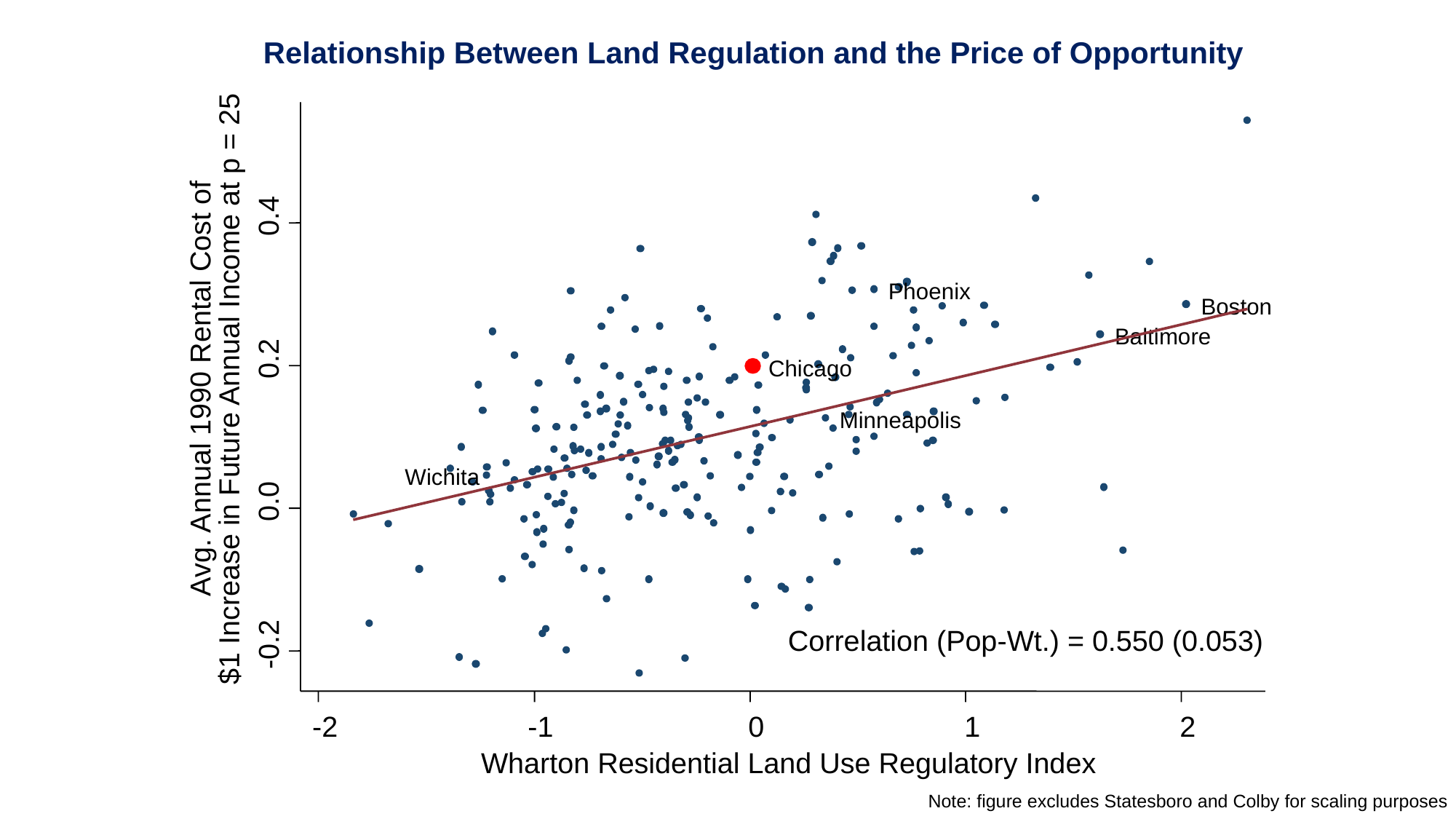

0.4

Phoenix

Boston

Baltimore

0.2

Chicago

Avg. Annual 1990 Rental Cost of
$1 Increase in Future Annual Income at p = 25

Minneapolis

Wichita

0.0

Correlation (Pop-Wt.) = 0.550 (0.053)
-0.2

-2
-1
0
1
2
Wharton Residential Land Use Regulatory Index

# Relationship Between Land Regulation and the Price of Opportunity
Note: figure excludes Statesboro and Colby for scaling purposes